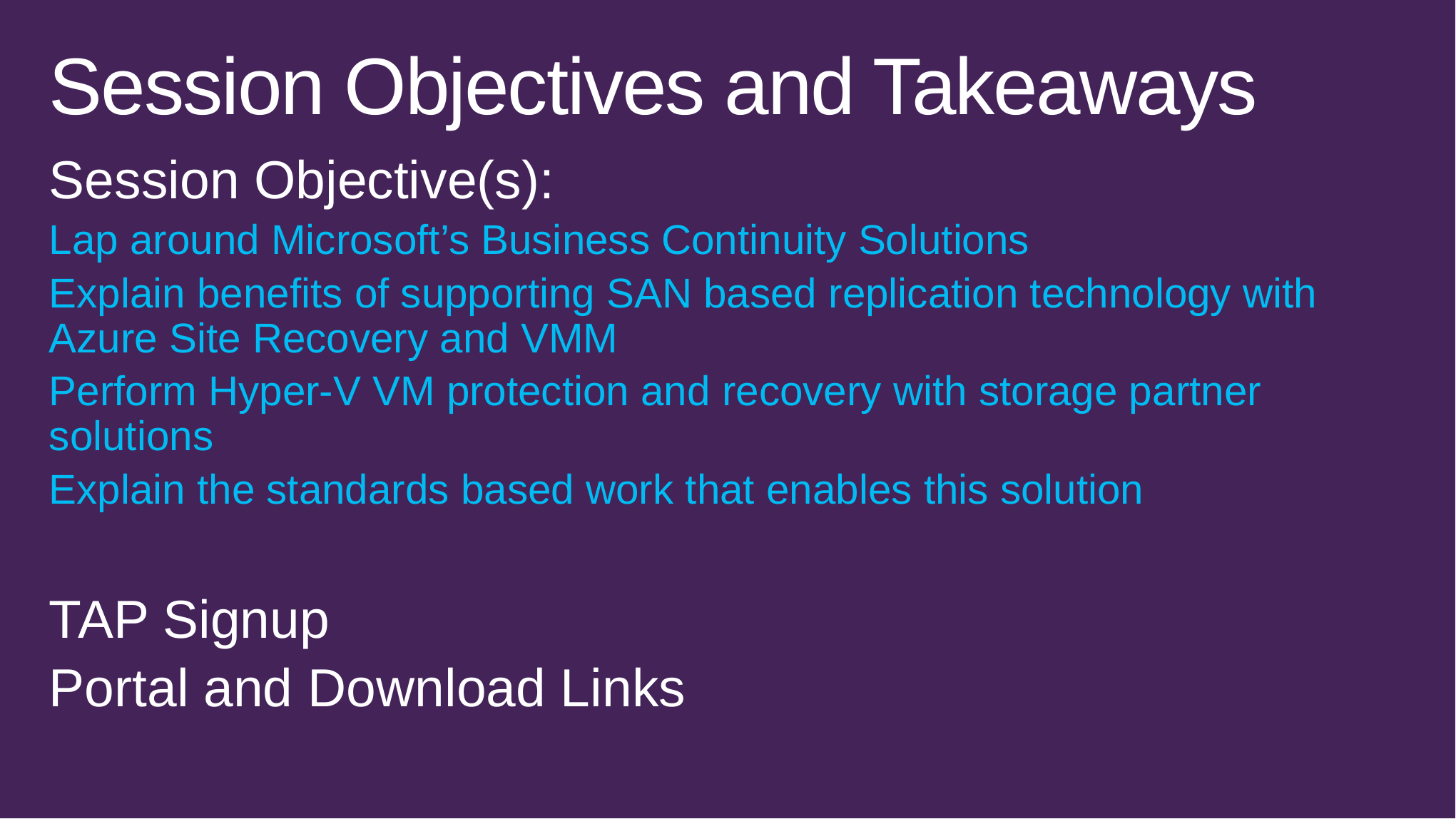

# Session Objectives and Takeaways
Session Objective(s):
Lap around Microsoft’s Business Continuity Solutions
Explain benefits of supporting SAN based replication technology with Azure Site Recovery and VMM
Perform Hyper-V VM protection and recovery with storage partner solutions
Explain the standards based work that enables this solution

TAP Signup
Portal and Download Links